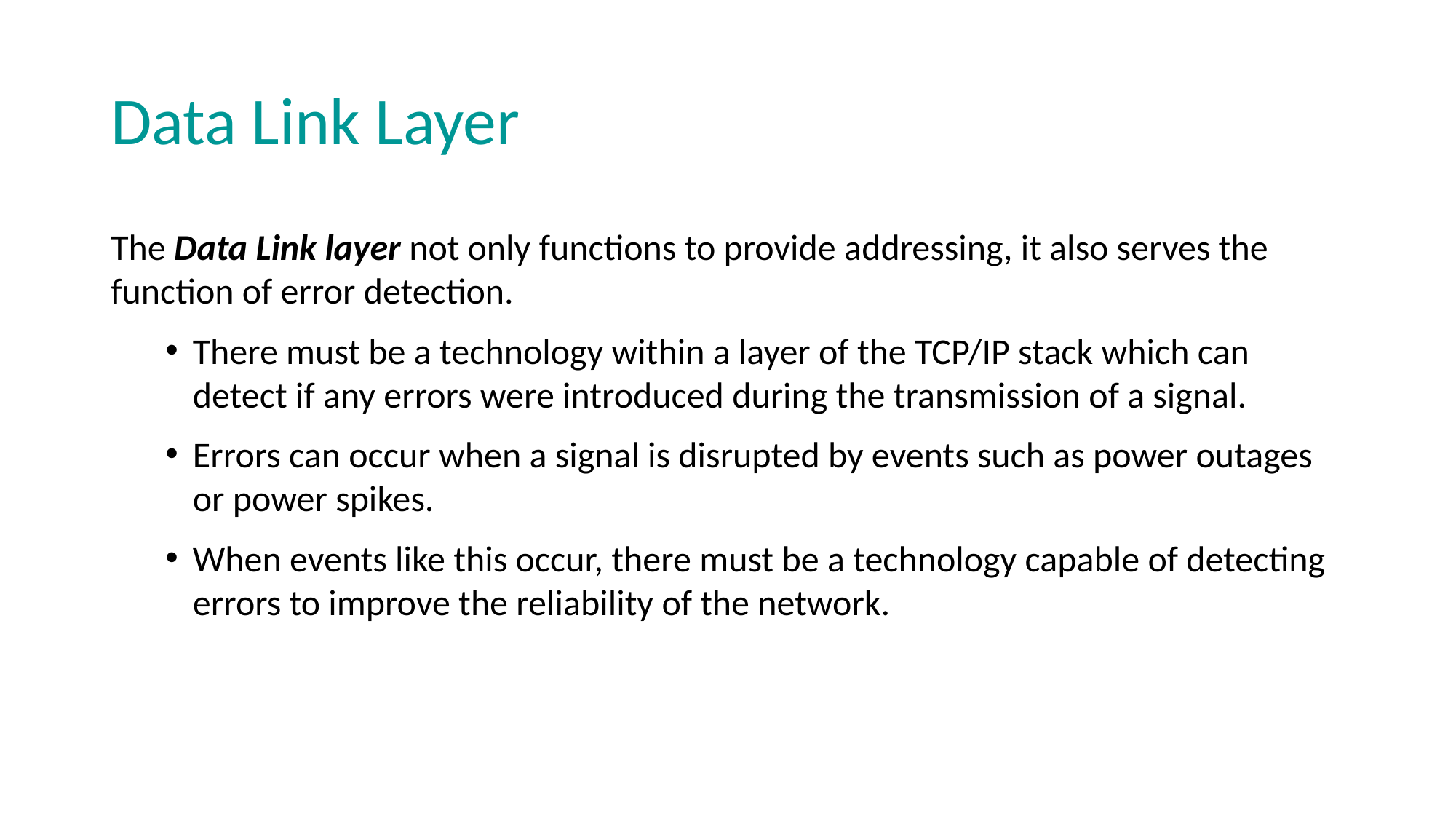

# Data Link Layer
The Data Link layer not only functions to provide addressing, it also serves the function of error detection.
There must be a technology within a layer of the TCP/IP stack which can detect if any errors were introduced during the transmission of a signal.
Errors can occur when a signal is disrupted by events such as power outages or power spikes.
When events like this occur, there must be a technology capable of detecting errors to improve the reliability of the network.